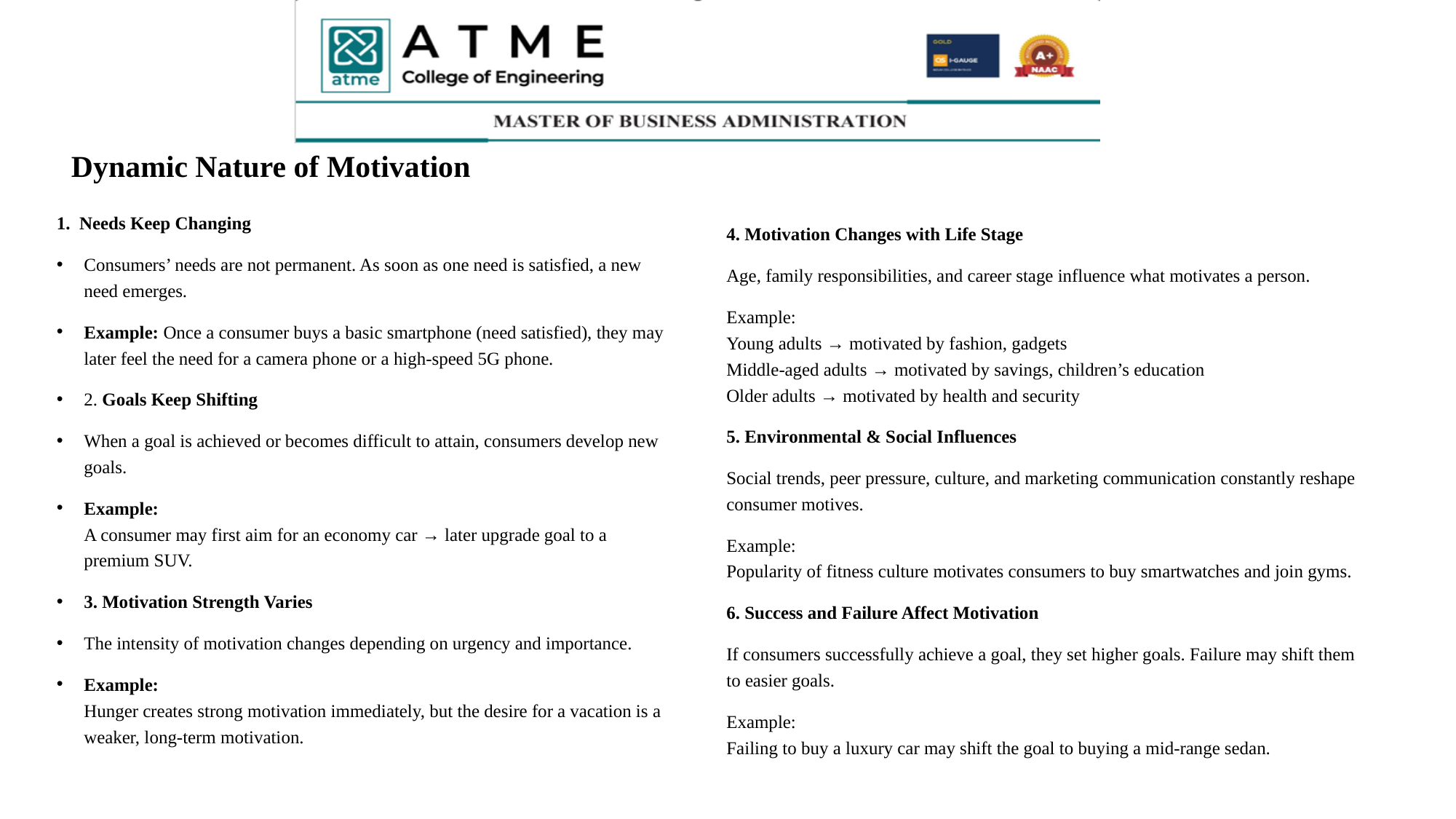

# Dynamic Nature of Motivation
1.  Needs Keep Changing
Consumers’ needs are not permanent. As soon as one need is satisfied, a new need emerges.
Example: Once a consumer buys a basic smartphone (need satisfied), they may later feel the need for a camera phone or a high-speed 5G phone.
2. Goals Keep Shifting
When a goal is achieved or becomes difficult to attain, consumers develop new goals.
Example:
A consumer may first aim for an economy car → later upgrade goal to a premium SUV.
3. Motivation Strength Varies
The intensity of motivation changes depending on urgency and importance.
Example:
Hunger creates strong motivation immediately, but the desire for a vacation is a weaker, long-term motivation.

4. Motivation Changes with Life Stage
Age, family responsibilities, and career stage influence what motivates a person.
Example:
Young adults → motivated by fashion, gadgets
Middle-aged adults → motivated by savings, children’s education
Older adults → motivated by health and security
5. Environmental & Social Influences
Social trends, peer pressure, culture, and marketing communication constantly reshape consumer motives.
Example:
Popularity of fitness culture motivates consumers to buy smartwatches and join gyms.
6. Success and Failure Affect Motivation
If consumers successfully achieve a goal, they set higher goals. Failure may shift them to easier goals.
Example:
Failing to buy a luxury car may shift the goal to buying a mid-range sedan.